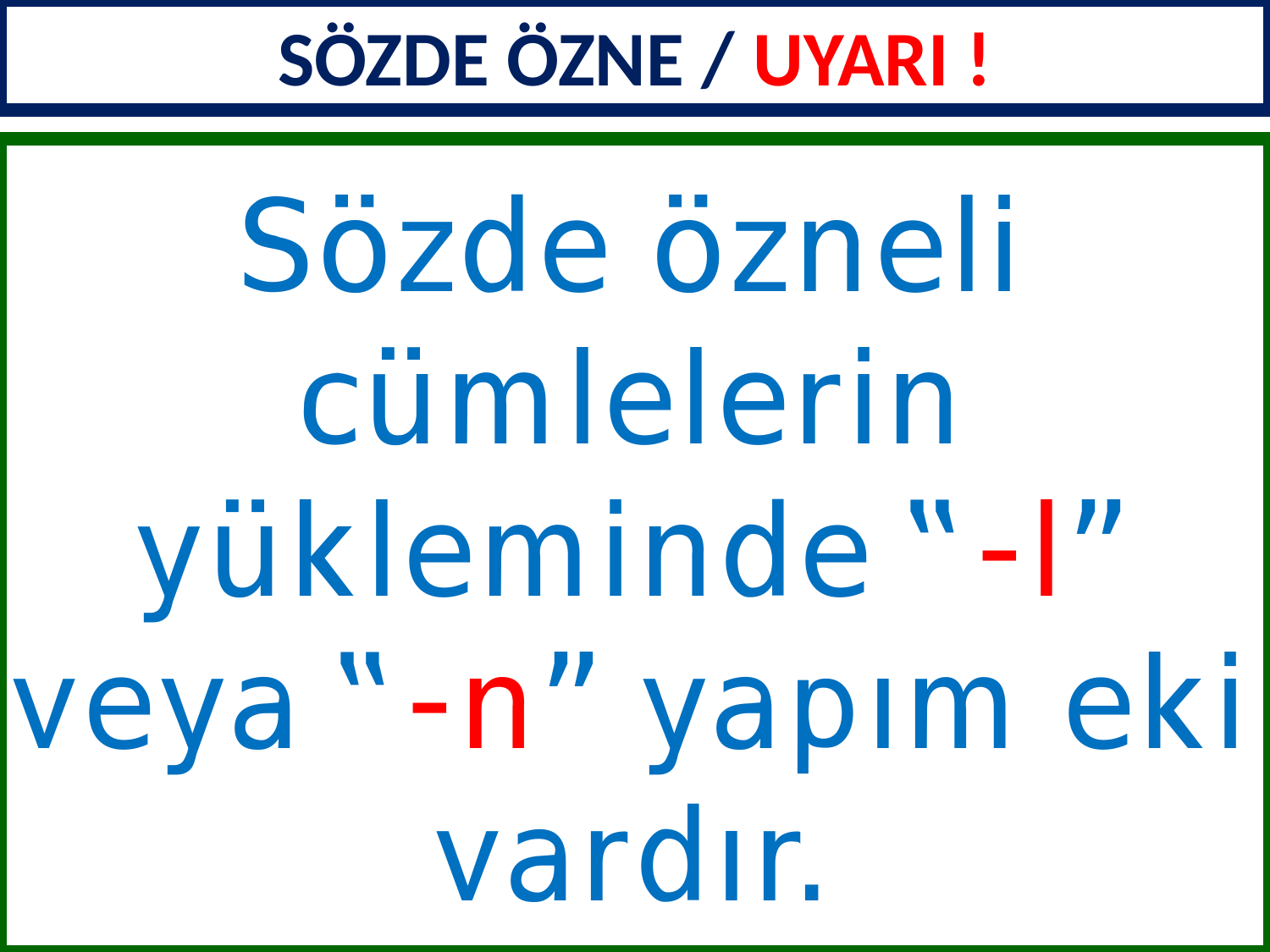

SÖZDE ÖZNE / UYARI !
Sözde özneli cümlelerin yükleminde “-l” veya “-n” yapım eki vardır.